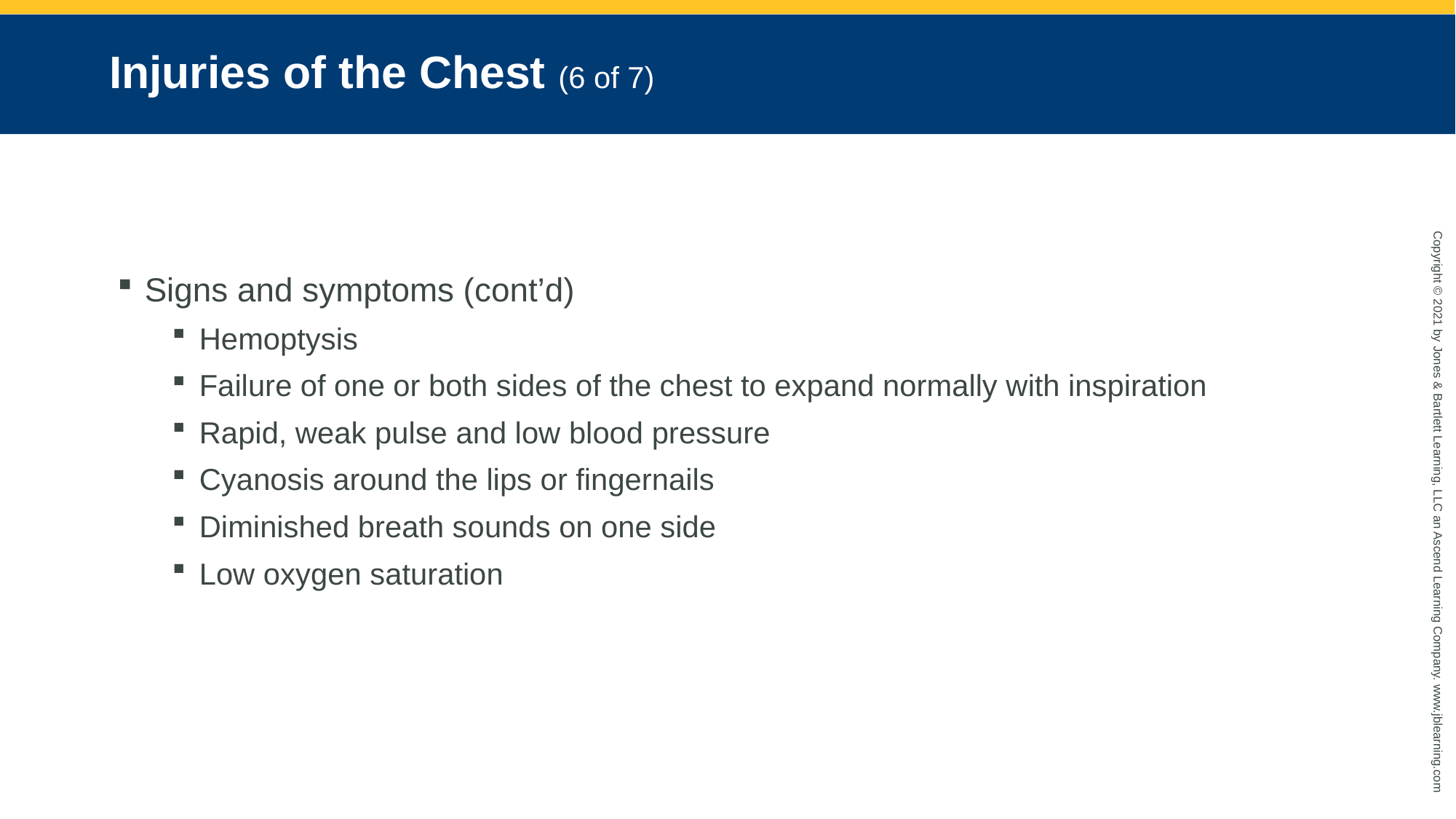

# Injuries of the Chest (6 of 7)
Signs and symptoms (cont’d)
Hemoptysis
Failure of one or both sides of the chest to expand normally with inspiration
Rapid, weak pulse and low blood pressure
Cyanosis around the lips or fingernails
Diminished breath sounds on one side
Low oxygen saturation